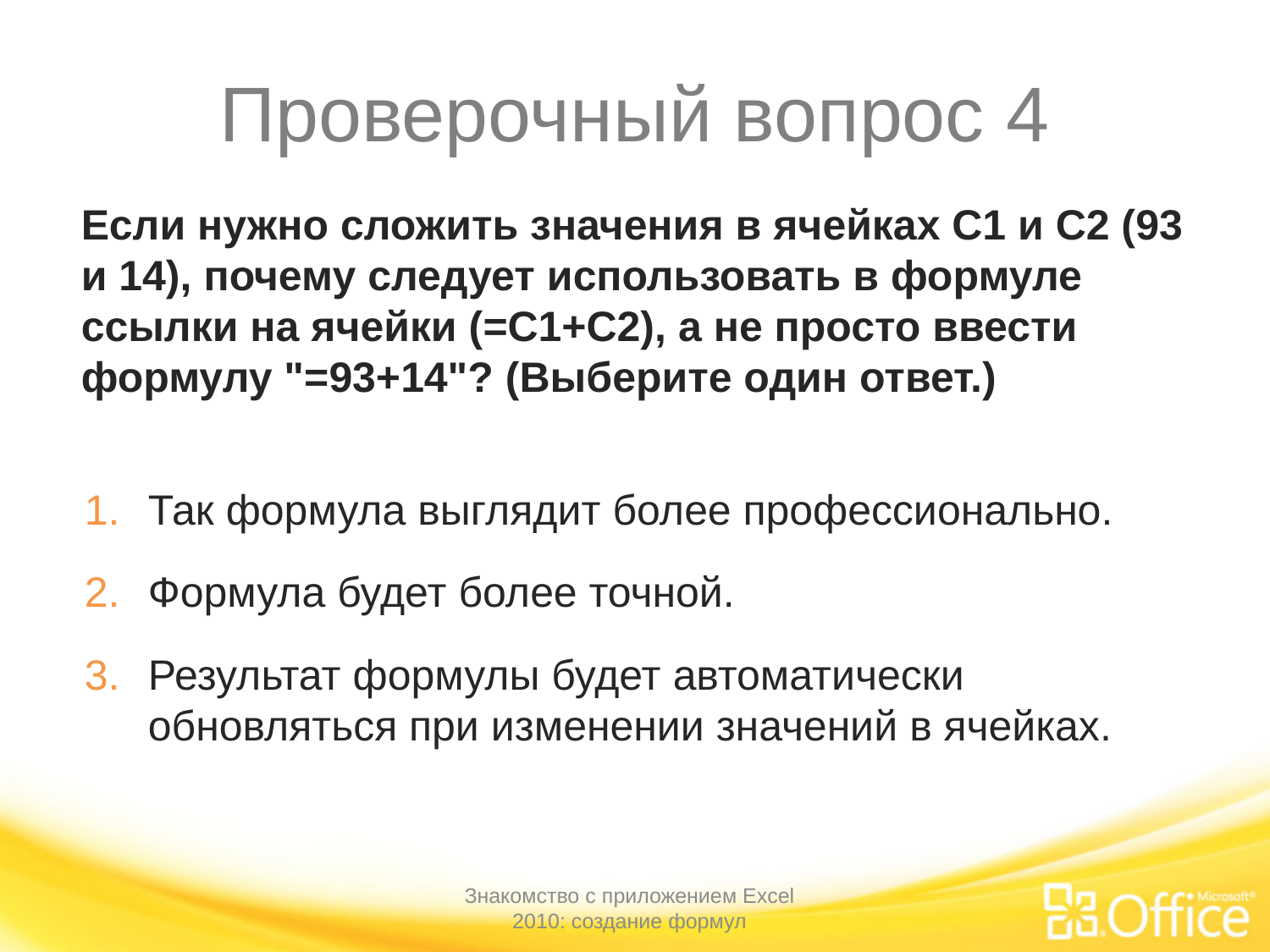

# Проверочный вопрос 4
Если нужно сложить значения в ячейках C1 и C2 (93 и 14), почему следует использовать в формуле ссылки на ячейки (=C1+C2), а не просто ввести формулу "=93+14"? (Выберите один ответ.)
Так формула выглядит более профессионально.
Формула будет более точной.
Результат формулы будет автоматически обновляться при изменении значений в ячейках.
Знакомство с приложением Excel 2010: создание формул